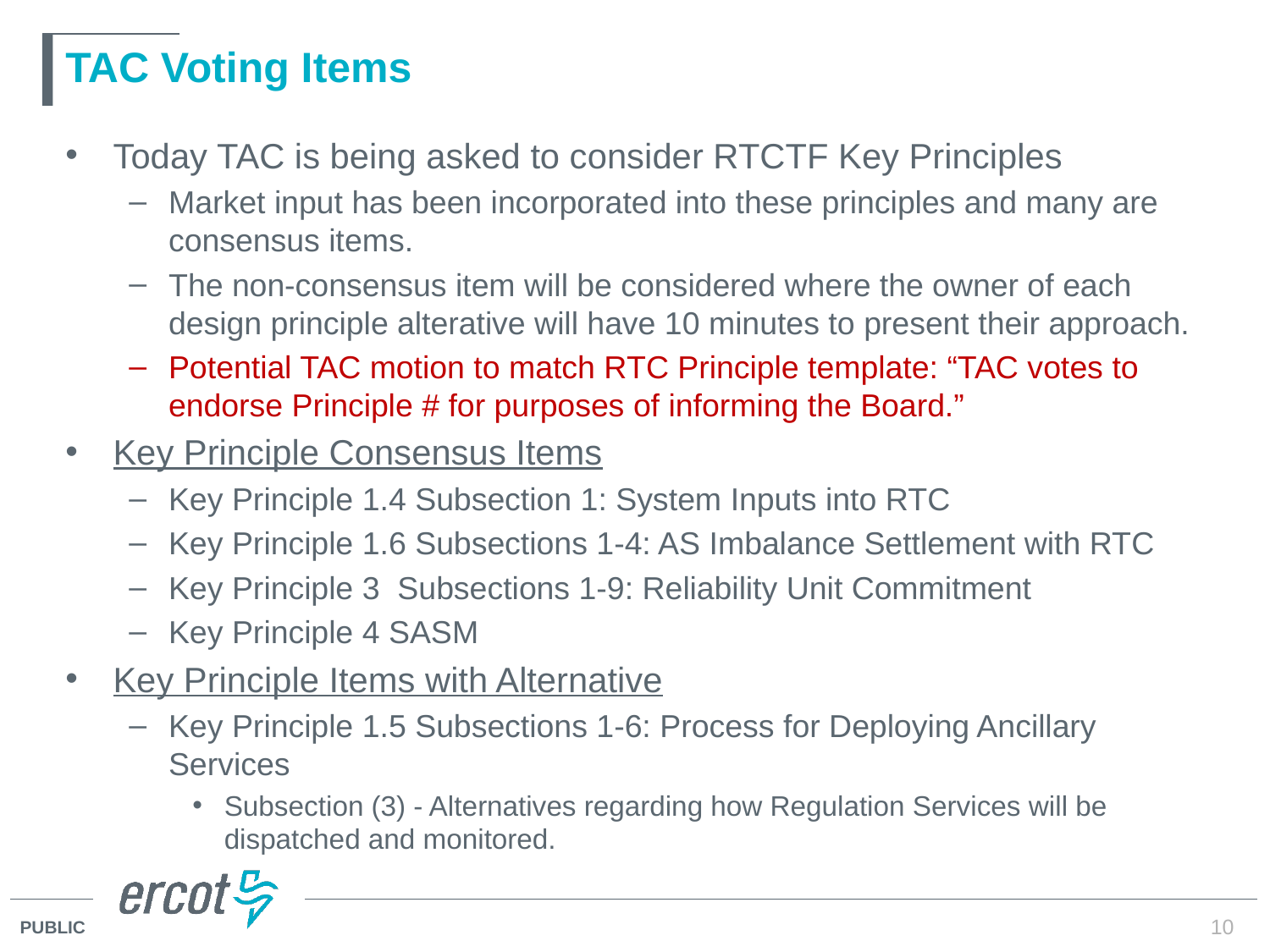

# TAC Voting Items
Today TAC is being asked to consider RTCTF Key Principles
Market input has been incorporated into these principles and many are consensus items.
The non-consensus item will be considered where the owner of each design principle alterative will have 10 minutes to present their approach.
Potential TAC motion to match RTC Principle template: “TAC votes to endorse Principle # for purposes of informing the Board.”
Key Principle Consensus Items
Key Principle 1.4 Subsection 1: System Inputs into RTC
Key Principle 1.6 Subsections 1-4: AS Imbalance Settlement with RTC
Key Principle 3  Subsections 1-9: Reliability Unit Commitment
Key Principle 4 SASM
Key Principle Items with Alternative
Key Principle 1.5 Subsections 1-6: Process for Deploying Ancillary Services
Subsection (3) - Alternatives regarding how Regulation Services will be dispatched and monitored.

10